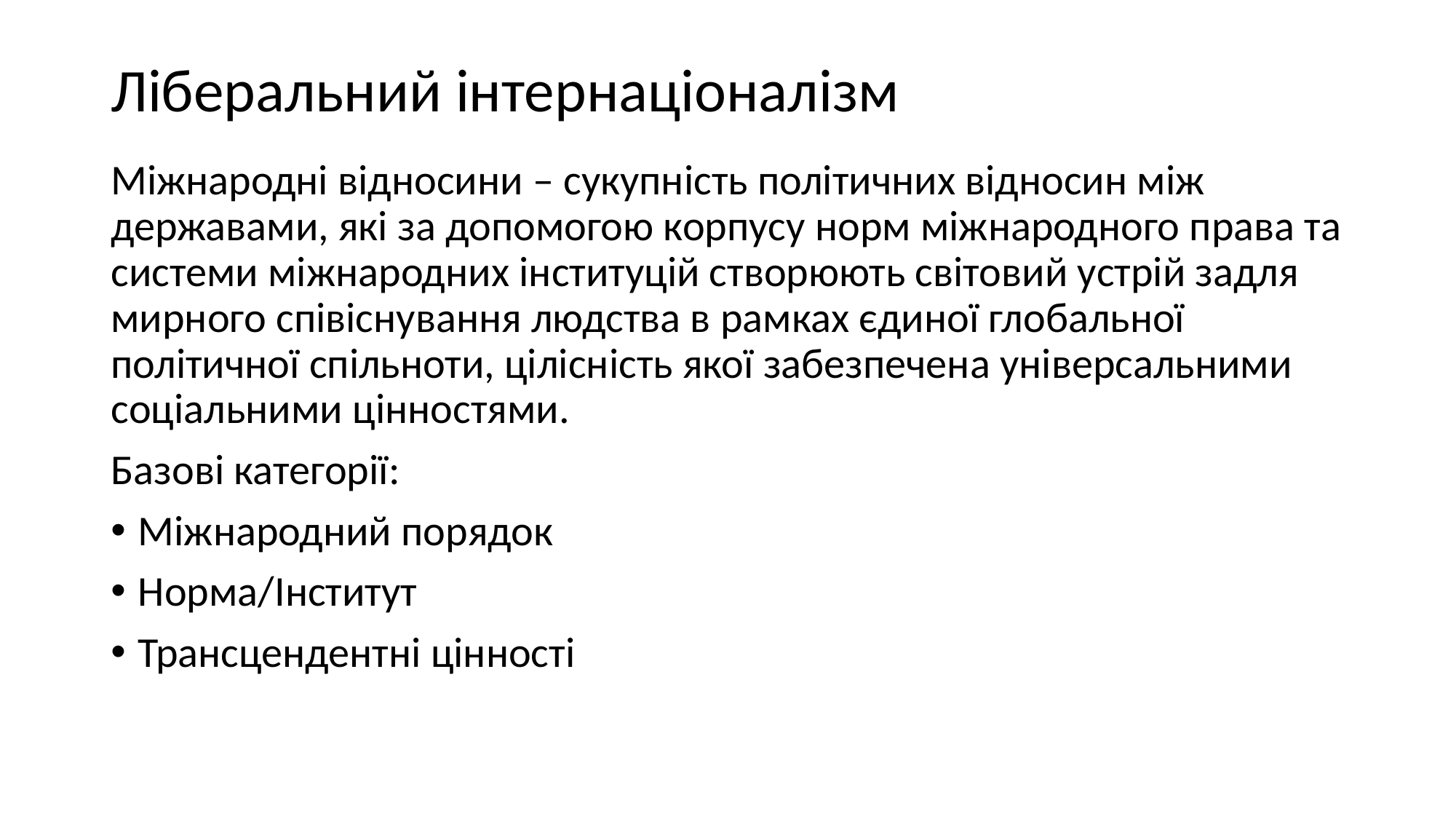

# Ліберальний інтернаціоналізм
Міжнародні відносини – сукупність політичних відносин між державами, які за допомогою корпусу норм міжнародного права та системи міжнародних інституцій створюють світовий устрій задля мирного співіснування людства в рамках єдиної глобальної політичної спільноти, цілісність якої забезпечена універсальними соціальними цінностями.
Базові категорії:
Міжнародний порядок
Норма/Інститут
Трансцендентні цінності